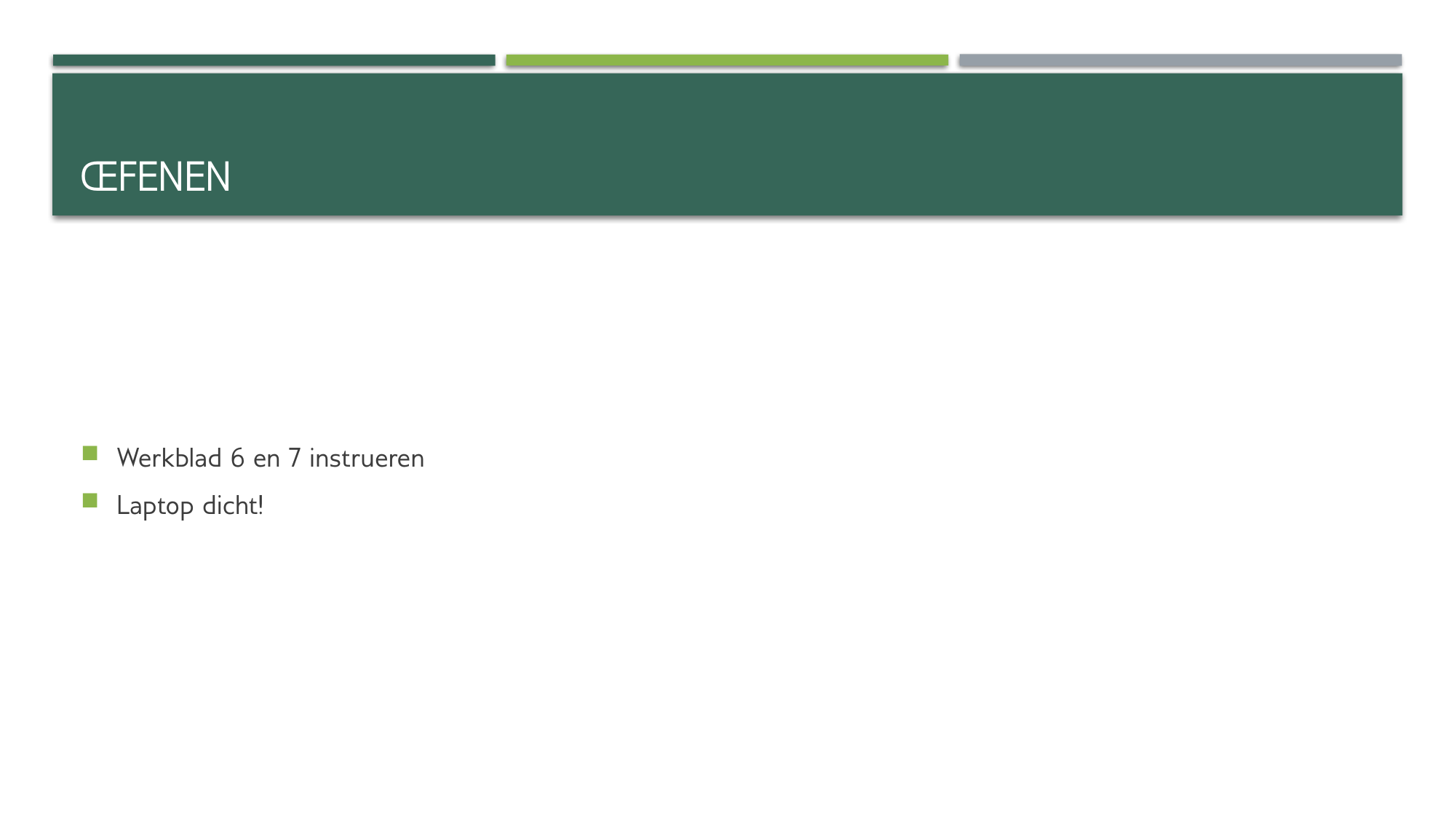

# Oefenen
Werkblad 6 en 7 instrueren
Laptop dicht!